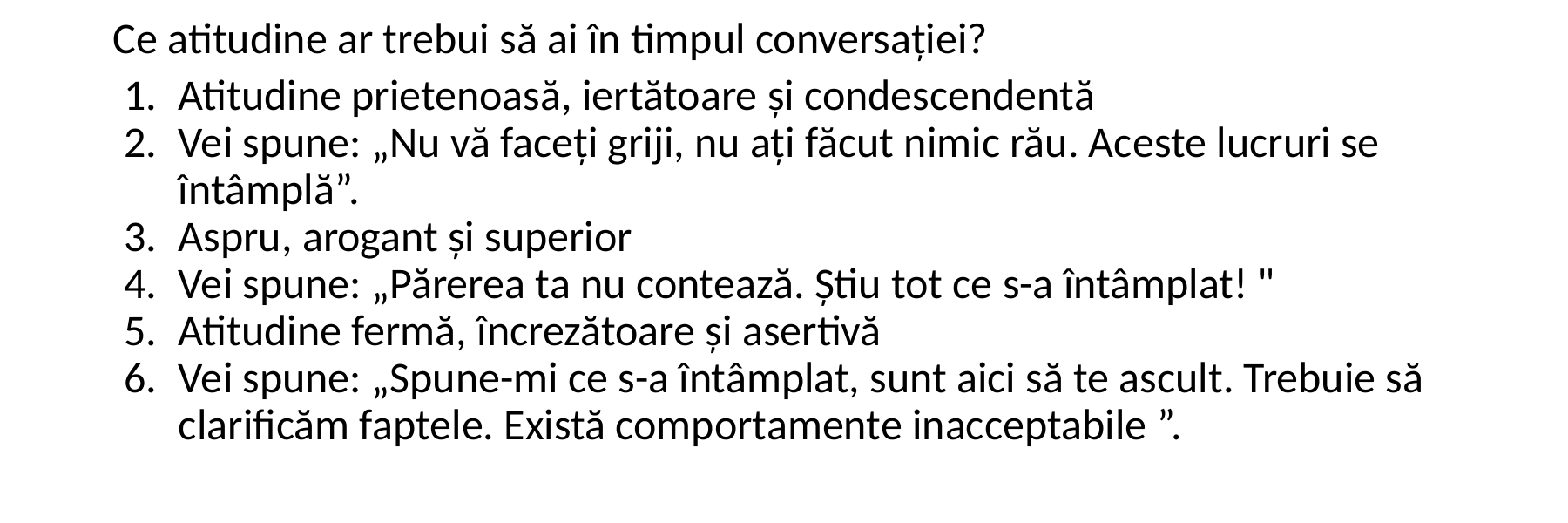

Ce atitudine ar trebui să ai în timpul conversației?
Atitudine prietenoasă, iertătoare și condescendentă
Vei spune: „Nu vă faceți griji, nu ați făcut nimic rău. Aceste lucruri se întâmplă”.
Aspru, arogant și superior
Vei spune: „Părerea ta nu contează. Știu tot ce s-a întâmplat! "
Atitudine fermă, încrezătoare și asertivă
Vei spune: „Spune-mi ce s-a întâmplat, sunt aici să te ascult. Trebuie să clarificăm faptele. Există comportamente inacceptabile ”.